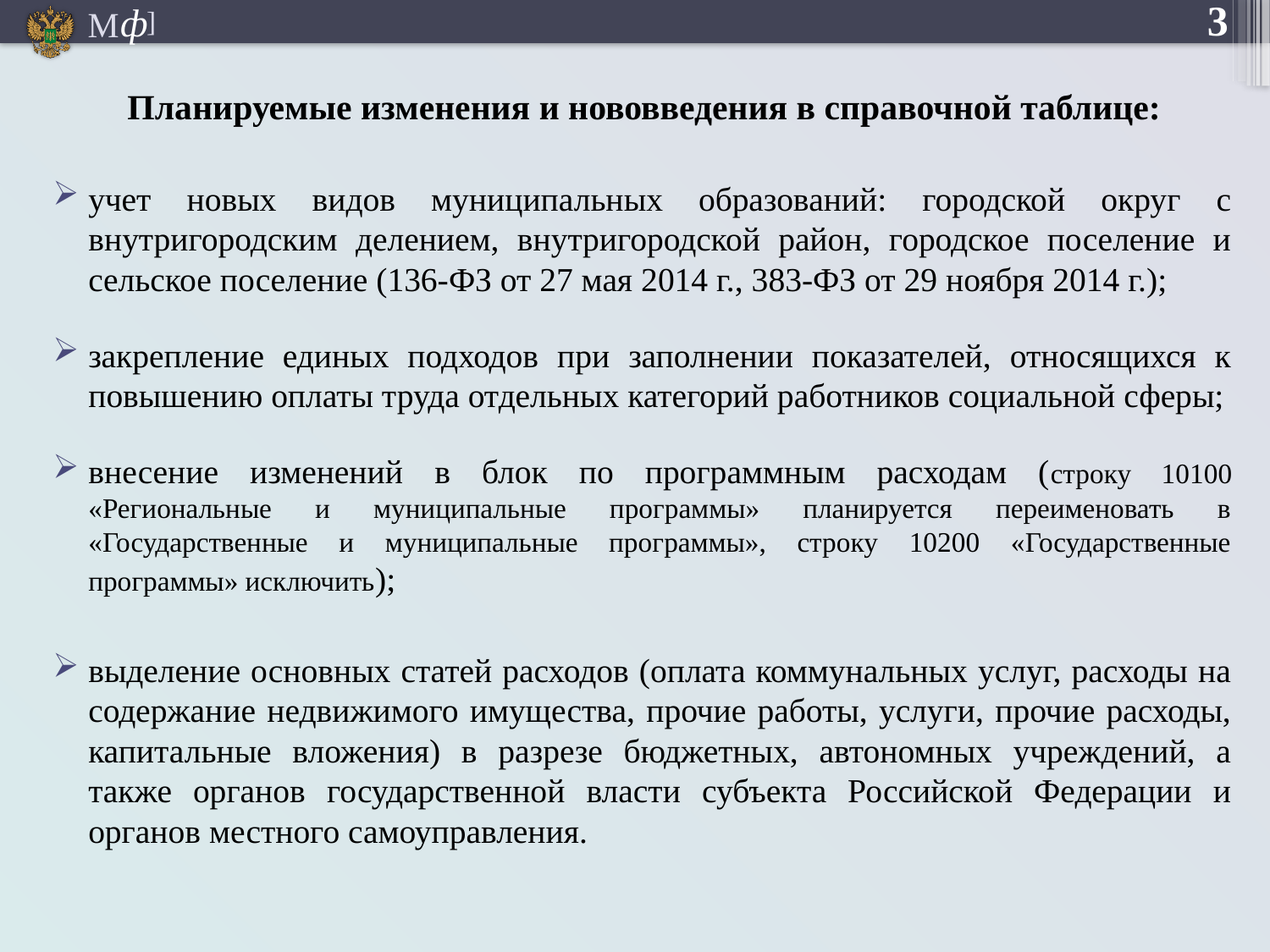

3
Планируемые изменения и нововведения в справочной таблице:
учет новых видов муниципальных образований: городской округ с внутригородским делением, внутригородской район, городское поселение и сельское поселение (136-ФЗ от 27 мая 2014 г., 383-ФЗ от 29 ноября 2014 г.);

закрепление единых подходов при заполнении показателей, относящихся к повышению оплаты труда отдельных категорий работников социальной сферы;

внесение изменений в блок по программным расходам (строку 10100 «Региональные и муниципальные программы» планируется переименовать в «Государственные и муниципальные программы», строку 10200 «Государственные программы» исключить);

выделение основных статей расходов (оплата коммунальных услуг, расходы на содержание недвижимого имущества, прочие работы, услуги, прочие расходы, капитальные вложения) в разрезе бюджетных, автономных учреждений, а также органов государственной власти субъекта Российской Федерации и органов местного самоуправления.